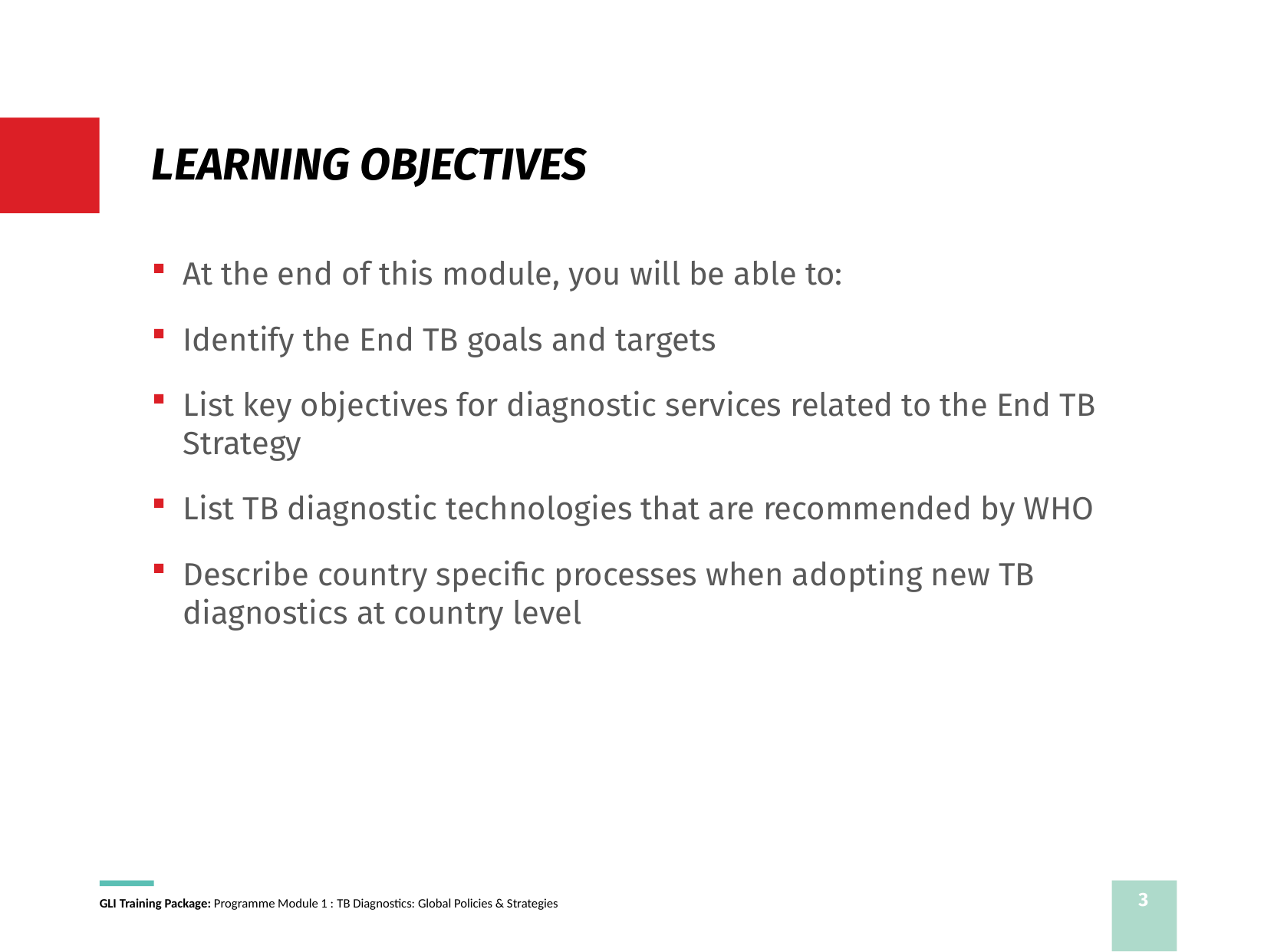

# LEARNING OBJECTIVES
At the end of this module, you will be able to:
Identify the End TB goals and targets
List key objectives for diagnostic services related to the End TB Strategy
List TB diagnostic technologies that are recommended by WHO
Describe country specific processes when adopting new TB diagnostics at country level